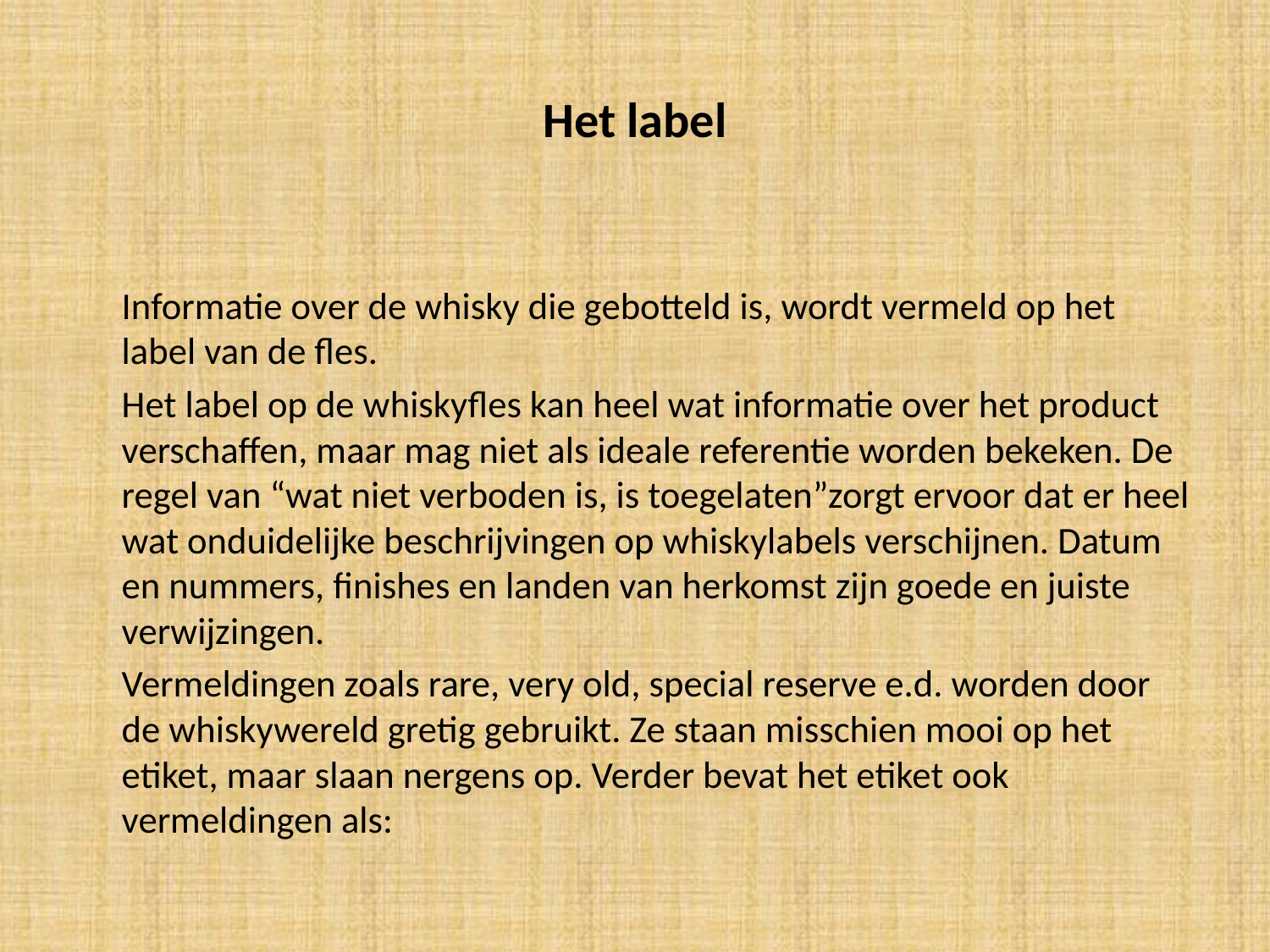

# Het label

	Informatie over de whisky die gebotteld is, wordt vermeld op het label van de fles.
	Het label op de whiskyfles kan heel wat informatie over het product verschaffen, maar mag niet als ideale referentie worden bekeken. De regel van “wat niet verboden is, is toegelaten”zorgt ervoor dat er heel wat onduidelijke beschrijvingen op whiskylabels verschijnen. Datum en nummers, finishes en landen van herkomst zijn goede en juiste verwijzingen.
	Vermeldingen zoals rare, very old, special reserve e.d. worden door de whiskywereld gretig gebruikt. Ze staan misschien mooi op het etiket, maar slaan nergens op. Verder bevat het etiket ook vermeldingen als: